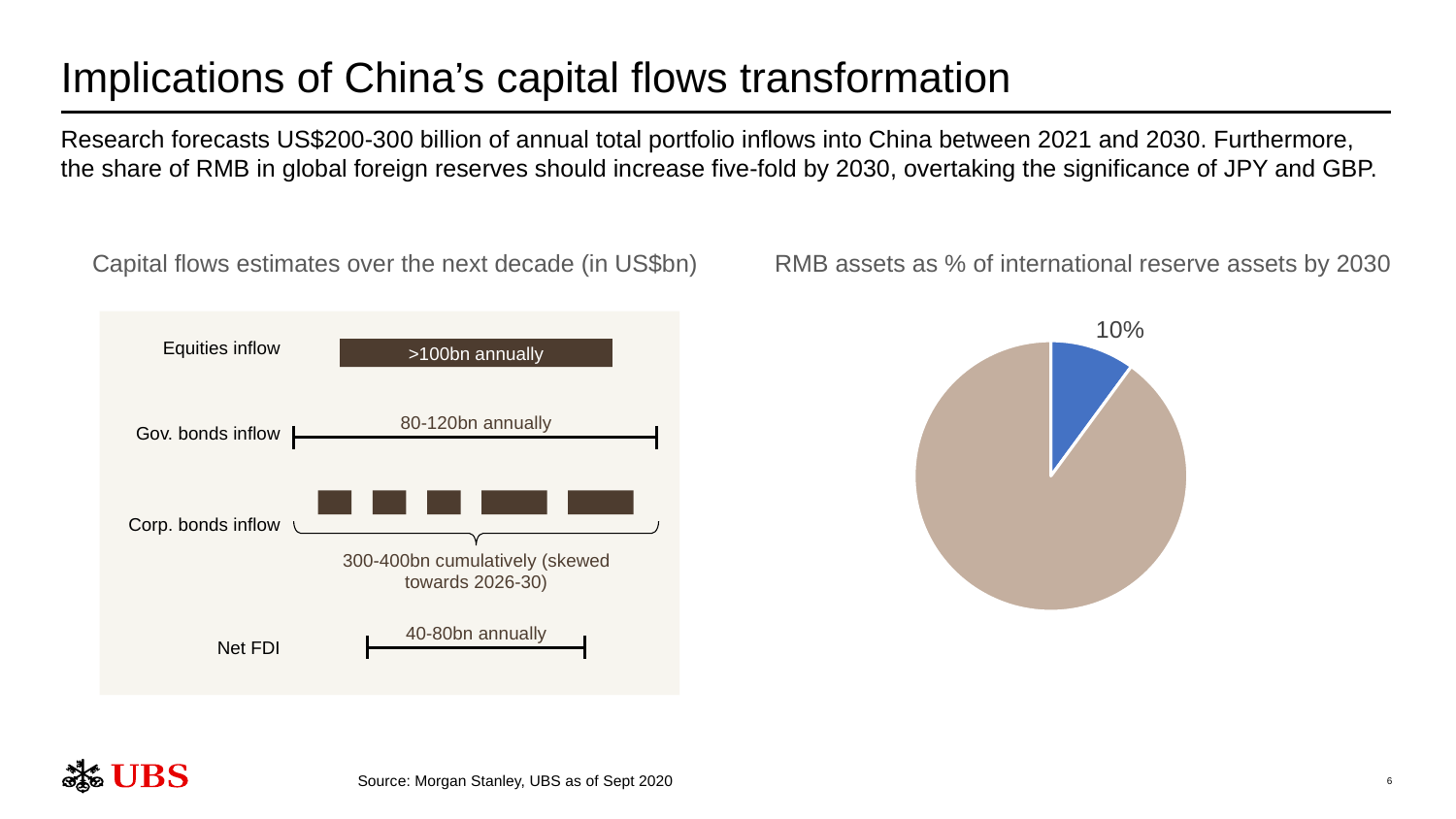

# Implications of China’s capital flows transformation
Research forecasts US$200-300 billion of annual total portfolio inflows into China between 2021 and 2030. Furthermore, the share of RMB in global foreign reserves should increase five-fold by 2030, overtaking the significance of JPY and GBP.

Capital flows estimates over the next decade (in US$bn)
RMB assets as % of international reserve assets by 2030

Equities inflow
>100bn annually

80-120bn annually
Gov. bonds inflow

Corp. bonds inflow
300-400bn cumulatively (skewed towards 2026-30)
40-80bn annually
Net FDI

### Chart

| Category | % of international assets |
|---|---|
| RMB Assets | 0.1 |
| Others | 0.9 |
Source: Morgan Stanley, UBS as of Sept 2020